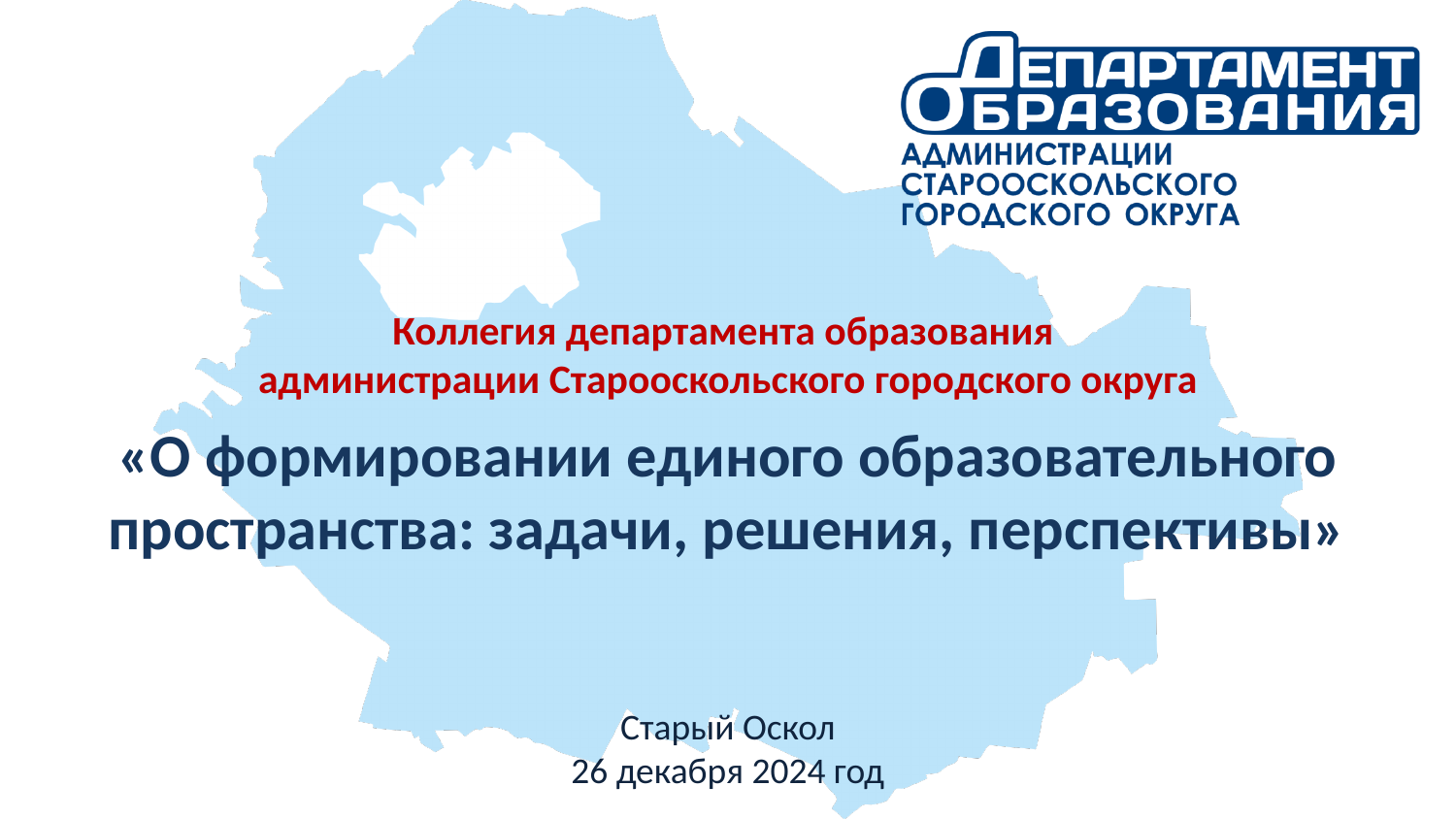

Коллегия департамента образования
администрации Старооскольского городского округа
«О формировании единого образовательного пространства: задачи, решения, перспективы»
Старый Оскол
26 декабря 2024 год